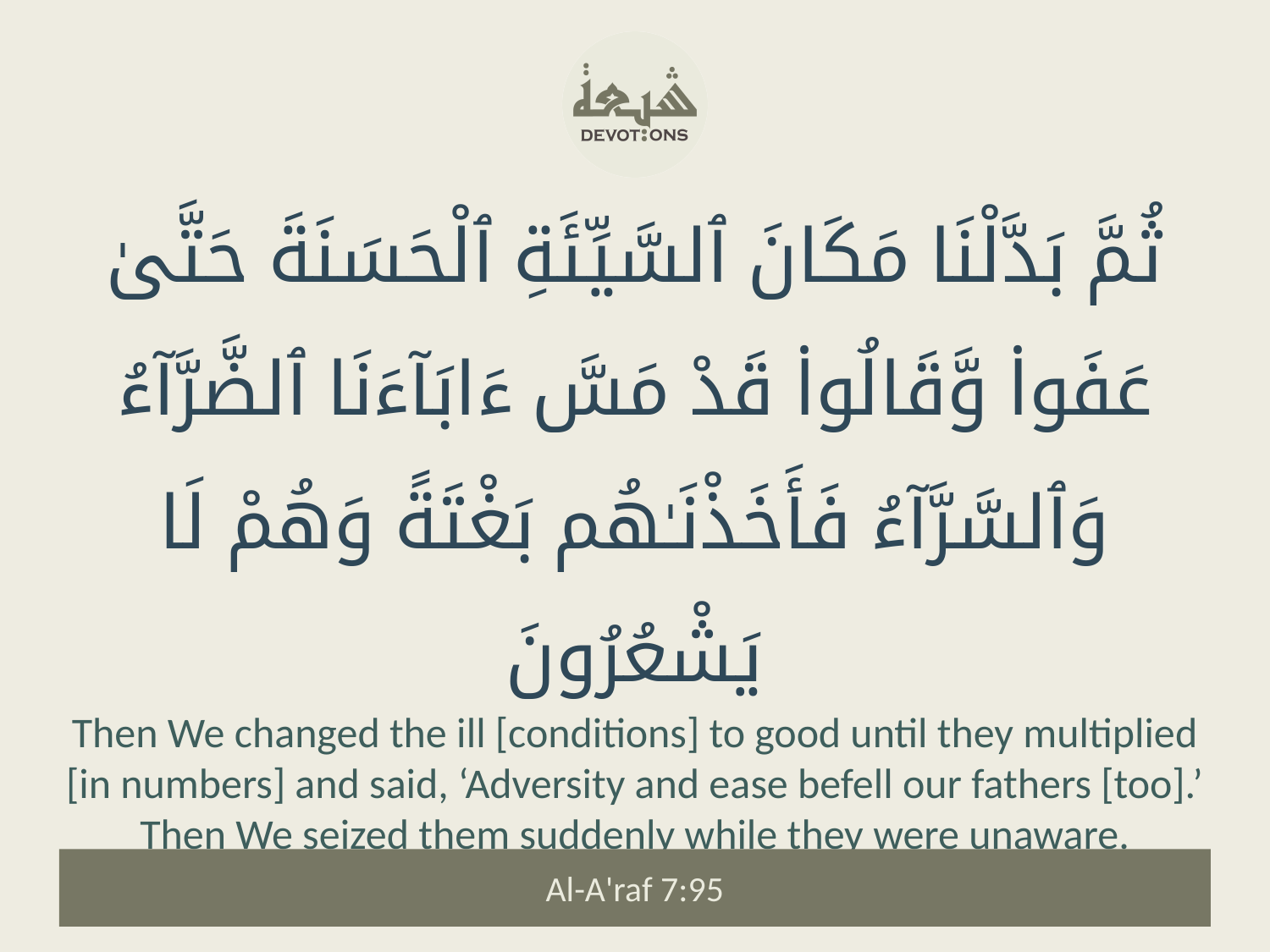

ثُمَّ بَدَّلْنَا مَكَانَ ٱلسَّيِّئَةِ ٱلْحَسَنَةَ حَتَّىٰ عَفَوا۟ وَّقَالُوا۟ قَدْ مَسَّ ءَابَآءَنَا ٱلضَّرَّآءُ وَٱلسَّرَّآءُ فَأَخَذْنَـٰهُم بَغْتَةً وَهُمْ لَا يَشْعُرُونَ
Then We changed the ill [conditions] to good until they multiplied [in numbers] and said, ‘Adversity and ease befell our fathers [too].’ Then We seized them suddenly while they were unaware.
Al-A'raf 7:95